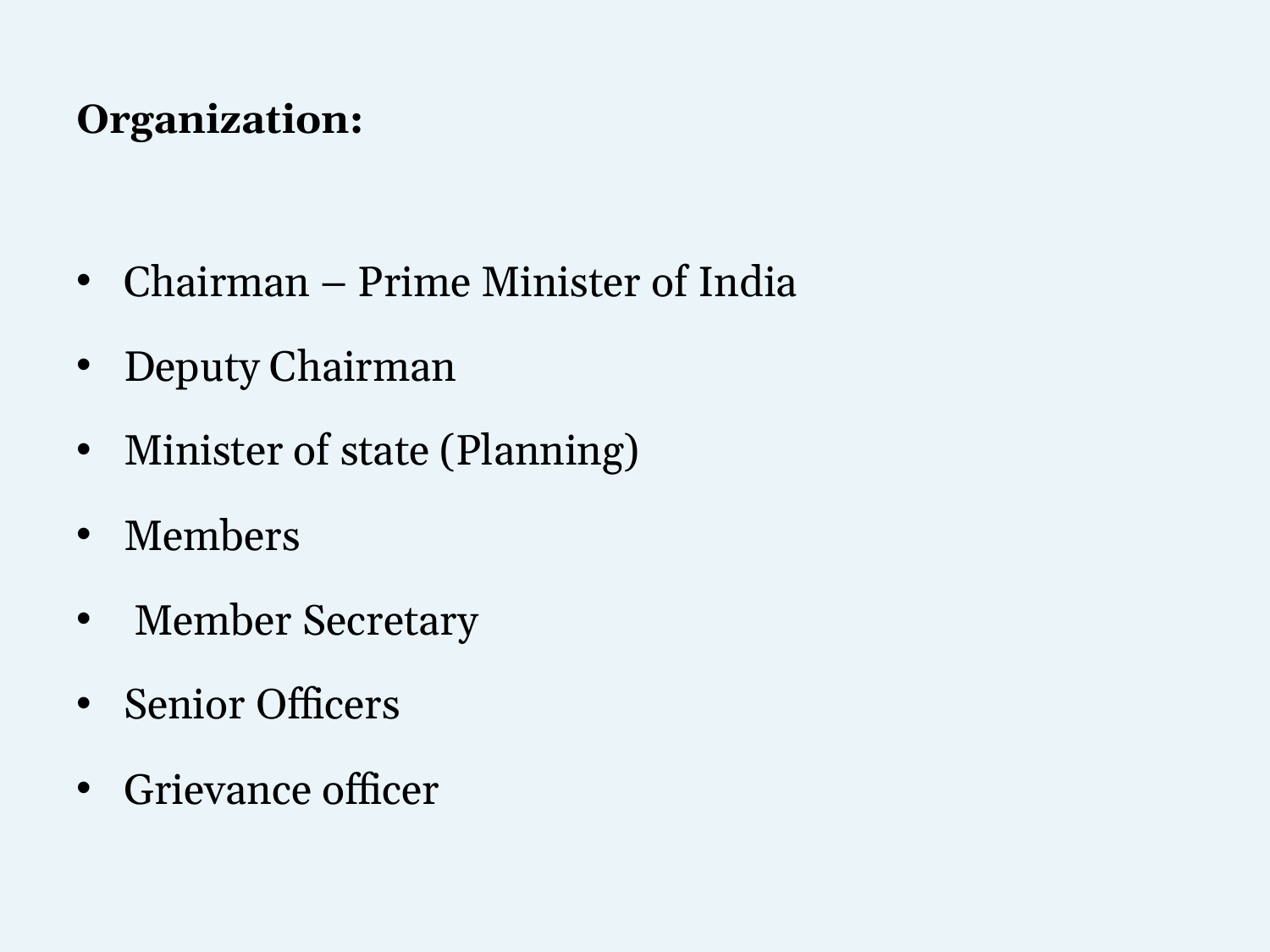

# Organization:
Chairman – Prime Minister of India
Deputy Chairman
Minister of state (Planning)
Members
 Member Secretary
Senior Officers
Grievance officer